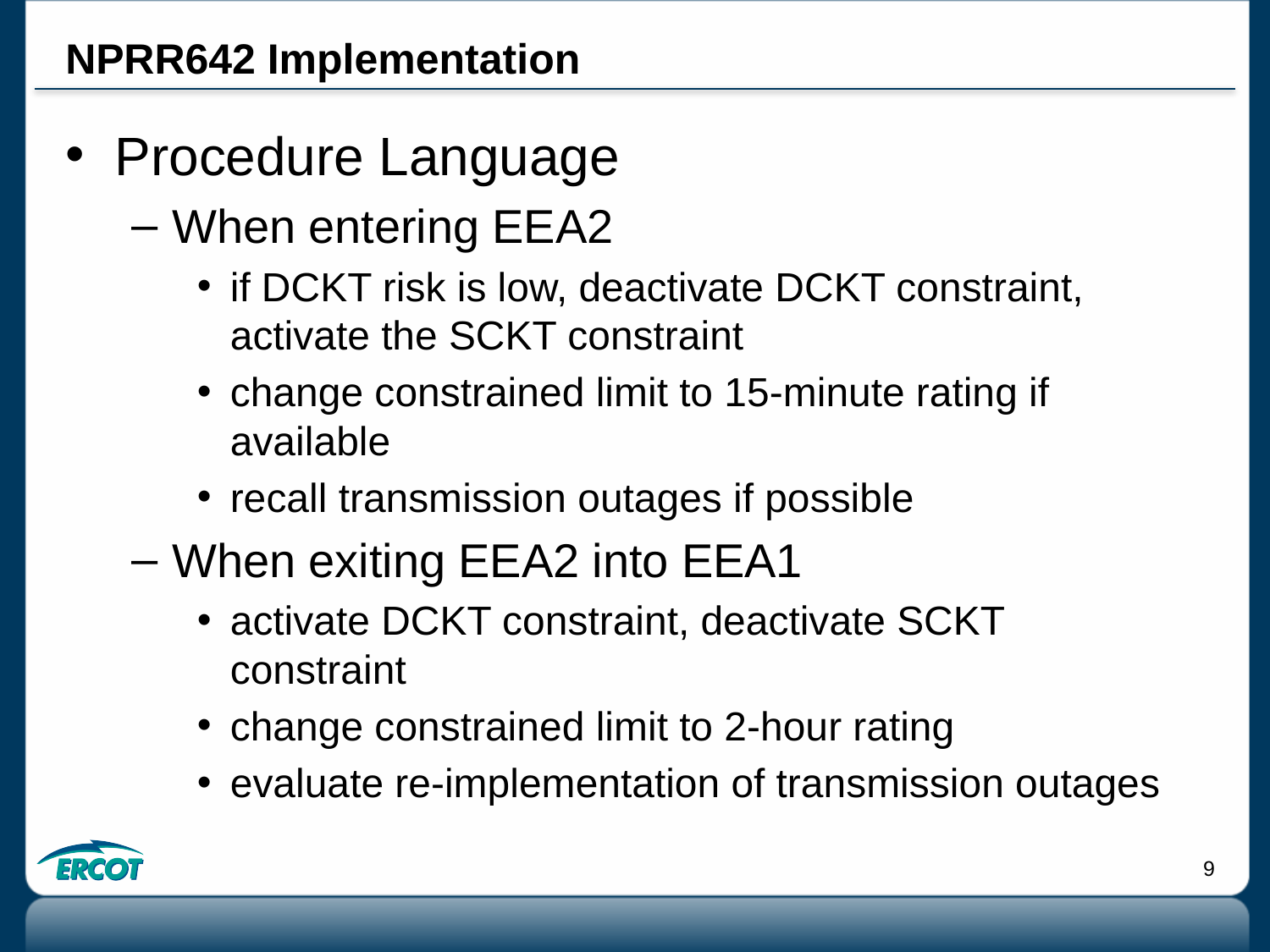

# NPRR642 Implementation
Procedure Language
When entering EEA2
if DCKT risk is low, deactivate DCKT constraint, activate the SCKT constraint
change constrained limit to 15-minute rating if available
recall transmission outages if possible
When exiting EEA2 into EEA1
activate DCKT constraint, deactivate SCKT constraint
change constrained limit to 2-hour rating
evaluate re-implementation of transmission outages